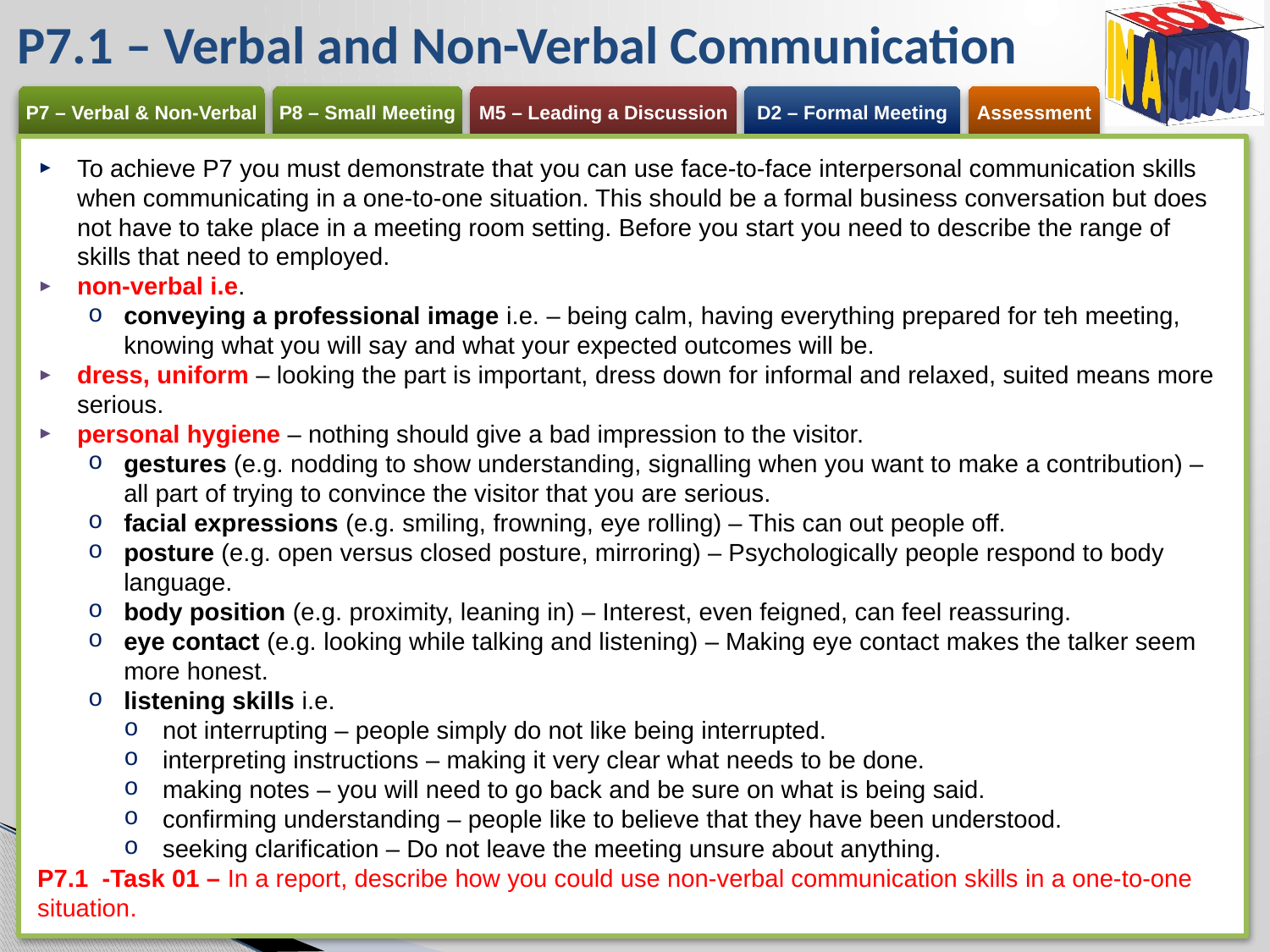

# P7.1 – Verbal and Non-Verbal Communication
To achieve P7 you must demonstrate that you can use face-to-face interpersonal communication skills when communicating in a one-to-one situation. This should be a formal business conversation but does not have to take place in a meeting room setting. Before you start you need to describe the range of skills that need to employed.
non-verbal i.e.
conveying a professional image i.e. – being calm, having everything prepared for teh meeting, knowing what you will say and what your expected outcomes will be.
dress, uniform – looking the part is important, dress down for informal and relaxed, suited means more serious.
personal hygiene – nothing should give a bad impression to the visitor.
gestures (e.g. nodding to show understanding, signalling when you want to make a contribution) – all part of trying to convince the visitor that you are serious.
facial expressions (e.g. smiling, frowning, eye rolling) – This can out people off.
posture (e.g. open versus closed posture, mirroring) – Psychologically people respond to body language.
body position (e.g. proximity, leaning in) – Interest, even feigned, can feel reassuring.
eye contact (e.g. looking while talking and listening) – Making eye contact makes the talker seem more honest.
listening skills i.e.
not interrupting – people simply do not like being interrupted.
interpreting instructions – making it very clear what needs to be done.
making notes – you will need to go back and be sure on what is being said.
confirming understanding – people like to believe that they have been understood.
seeking clarification – Do not leave the meeting unsure about anything.
P7.1  -Task 01 – In a report, describe how you could use non-verbal communication skills in a one-to-one situation.